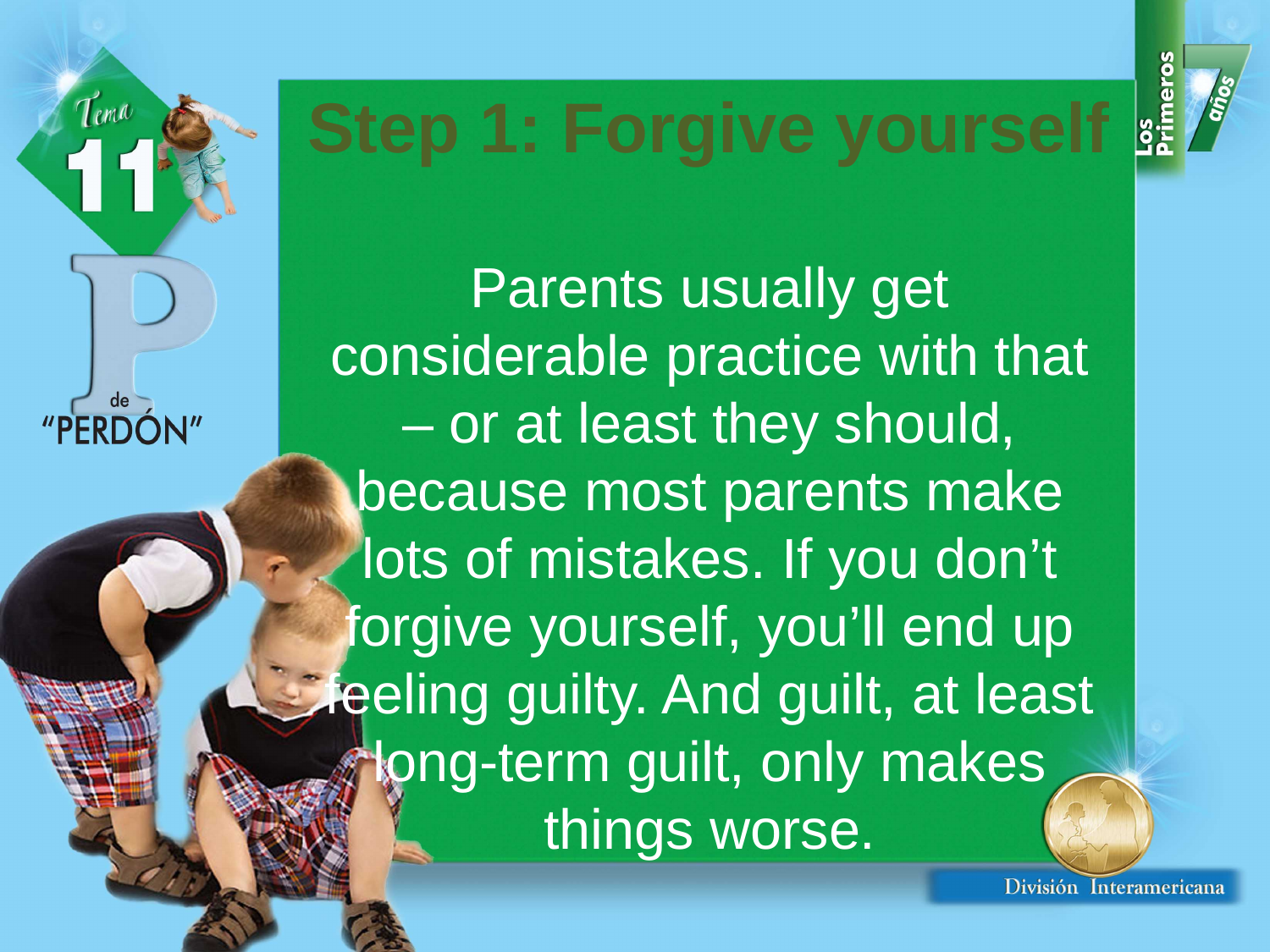

Step 1: Forgive yourself
Parents usually get considerable practice with that – or at least they should, because most parents make lots of mistakes. If you don’t forgive yourself, you’ll end up feeling guilty. And guilt, at least long-term guilt, only makes things worse.